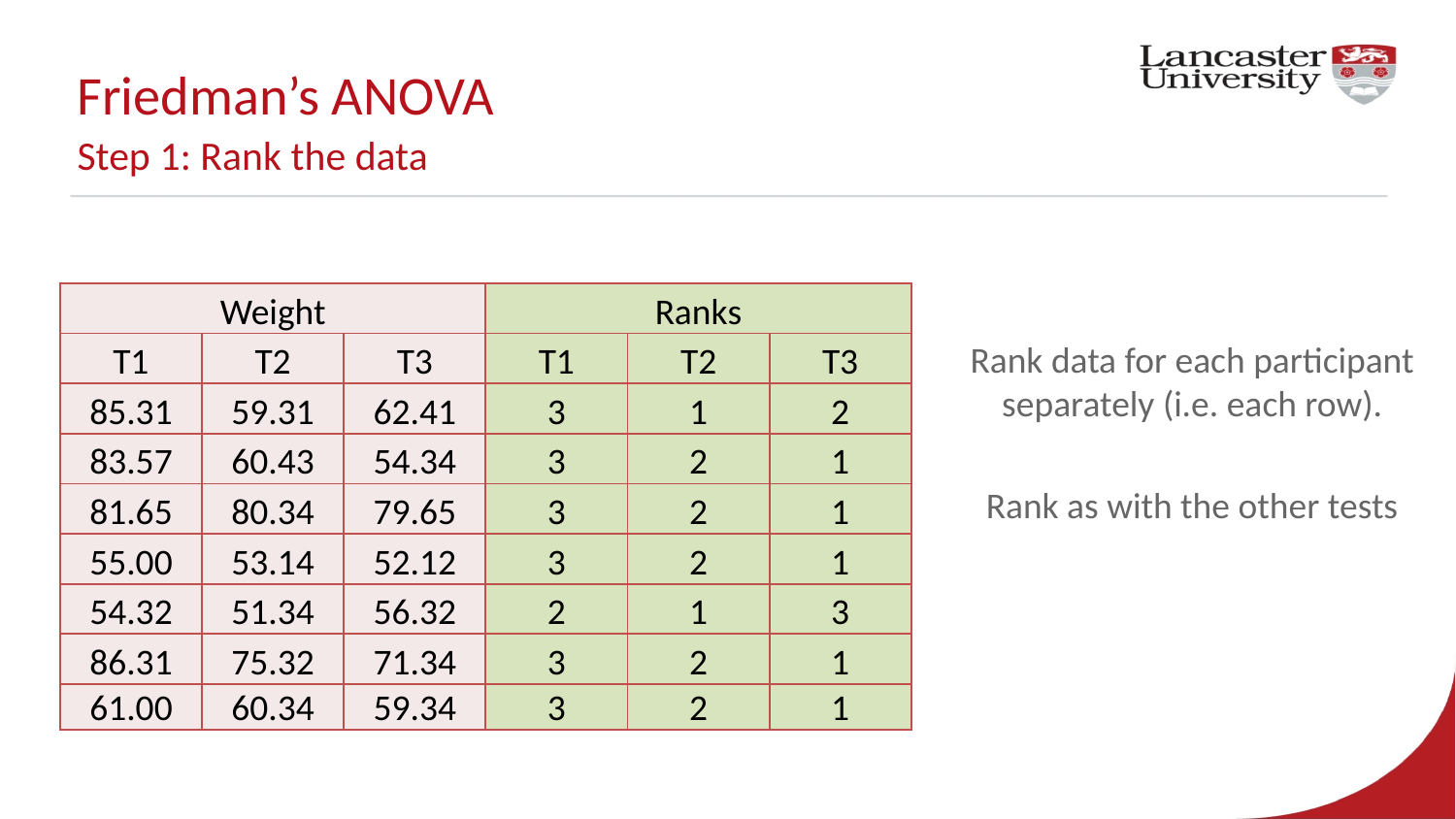

# Friedman’s ANOVA Step 1: Rank the data
| Weight |  |  | Ranks |  |  |
| --- | --- | --- | --- | --- | --- |
| T1 | T2 | T3 | T1 | T2 | T3 |
| 85.31 | 59.31 | 62.41 | 3 | 1 | 2 |
| 83.57 | 60.43 | 54.34 | 3 | 2 | 1 |
| 81.65 | 80.34 | 79.65 | 3 | 2 | 1 |
| 55.00 | 53.14 | 52.12 | 3 | 2 | 1 |
| 54.32 | 51.34 | 56.32 | 2 | 1 | 3 |
| 86.31 | 75.32 | 71.34 | 3 | 2 | 1 |
| 61.00 | 60.34 | 59.34 | 3 | 2 | 1 |
Rank data for each participant separately (i.e. each row).

Rank as with the other tests